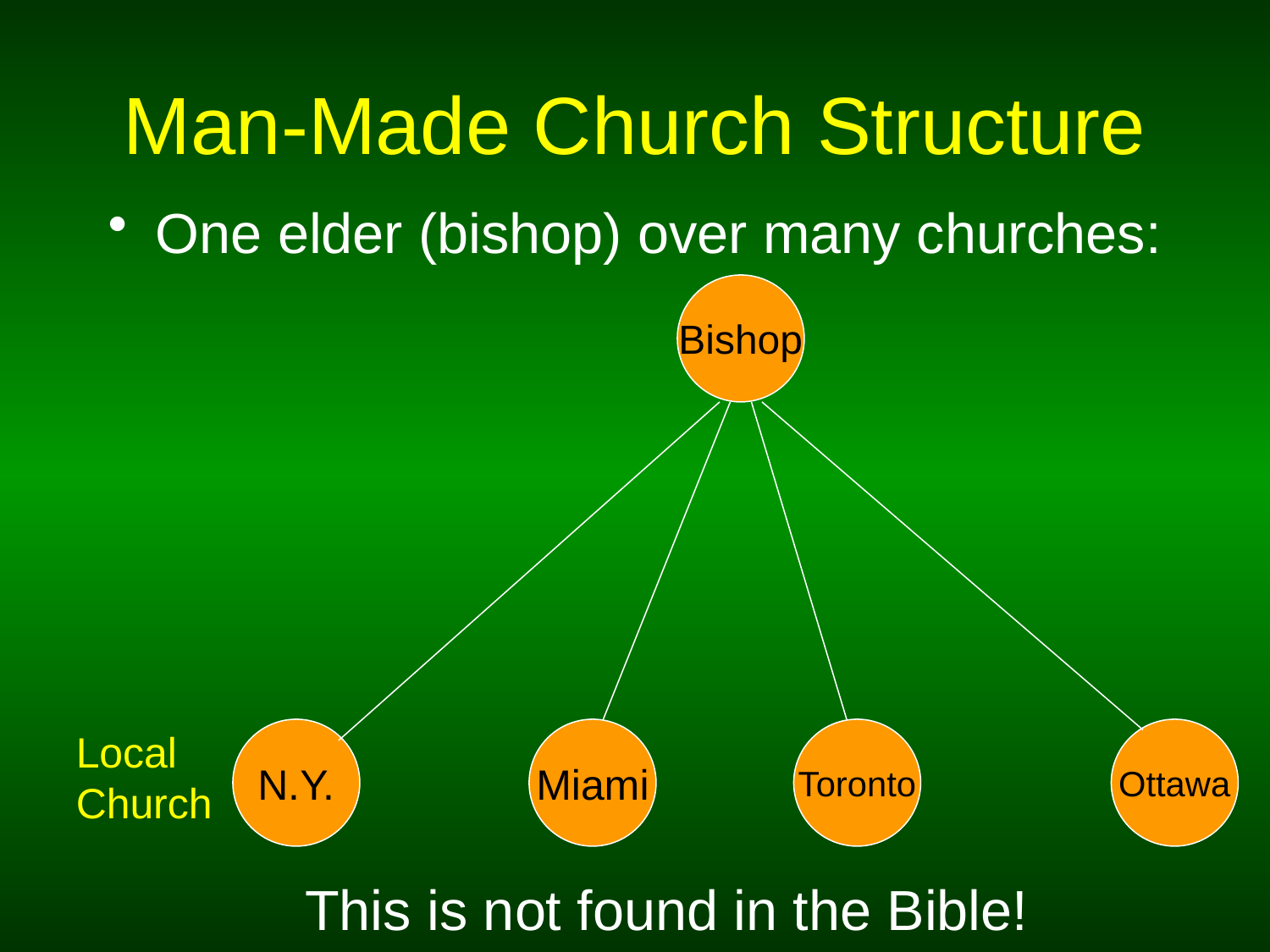

# Man-Made Church Structure
One elder (bishop) over many churches:
Bishop

Local Church
N.Y.
Miami
Toronto
Ottawa
This is not found in the Bible!